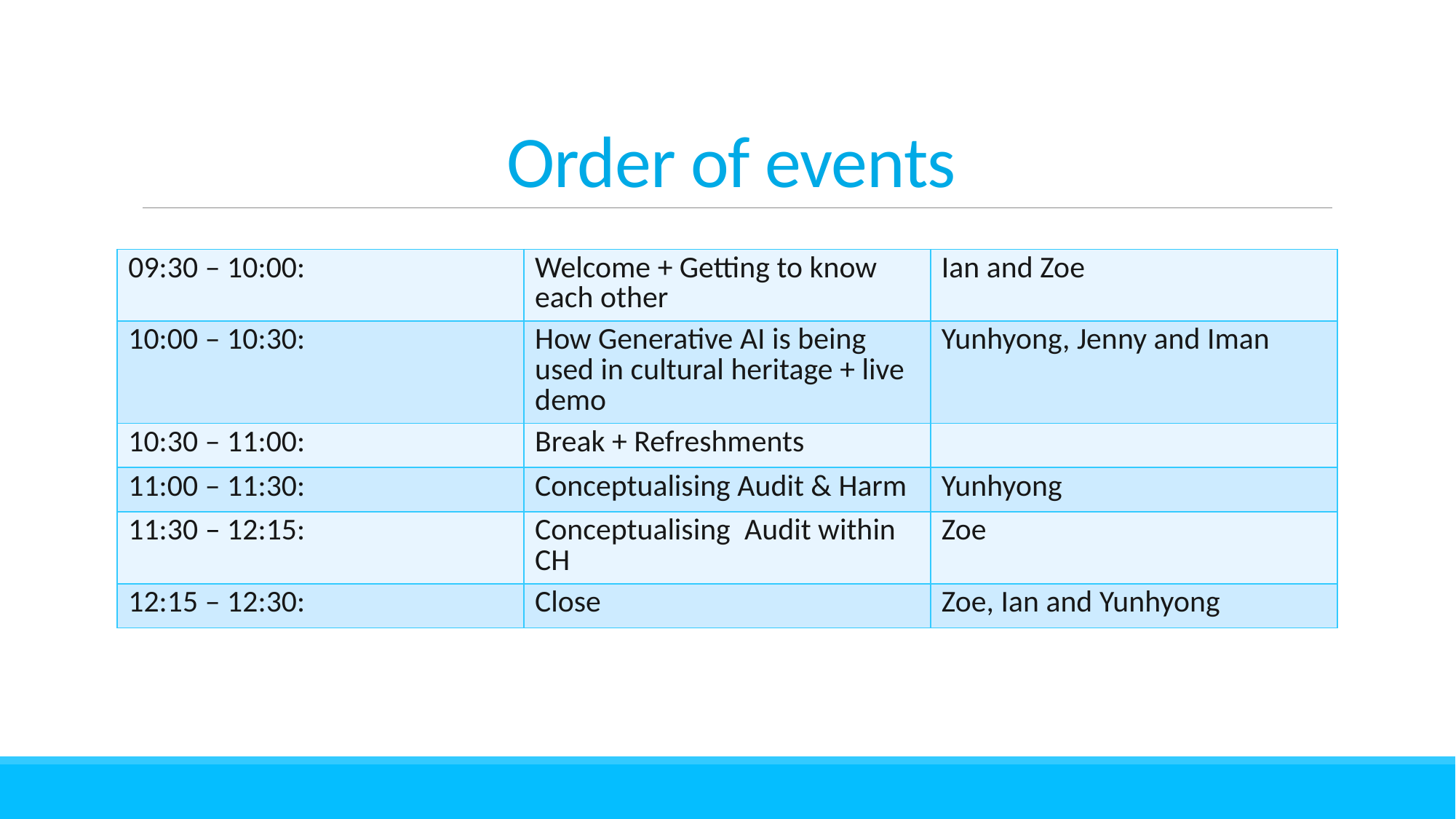

# Order of events
| 09:30 – 10:00: | Welcome + Getting to know each other | Ian and Zoe |
| --- | --- | --- |
| 10:00 – 10:30: | How Generative AI is being used in cultural heritage + live demo | Yunhyong, Jenny and Iman |
| 10:30 – 11:00: | Break + Refreshments |  |
| 11:00 – 11:30: | Conceptualising Audit & Harm | Yunhyong |
| 11:30 – 12:15: | Conceptualising  Audit within CH | Zoe |
| 12:15 – 12:30: | Close | Zoe, Ian and Yunhyong |